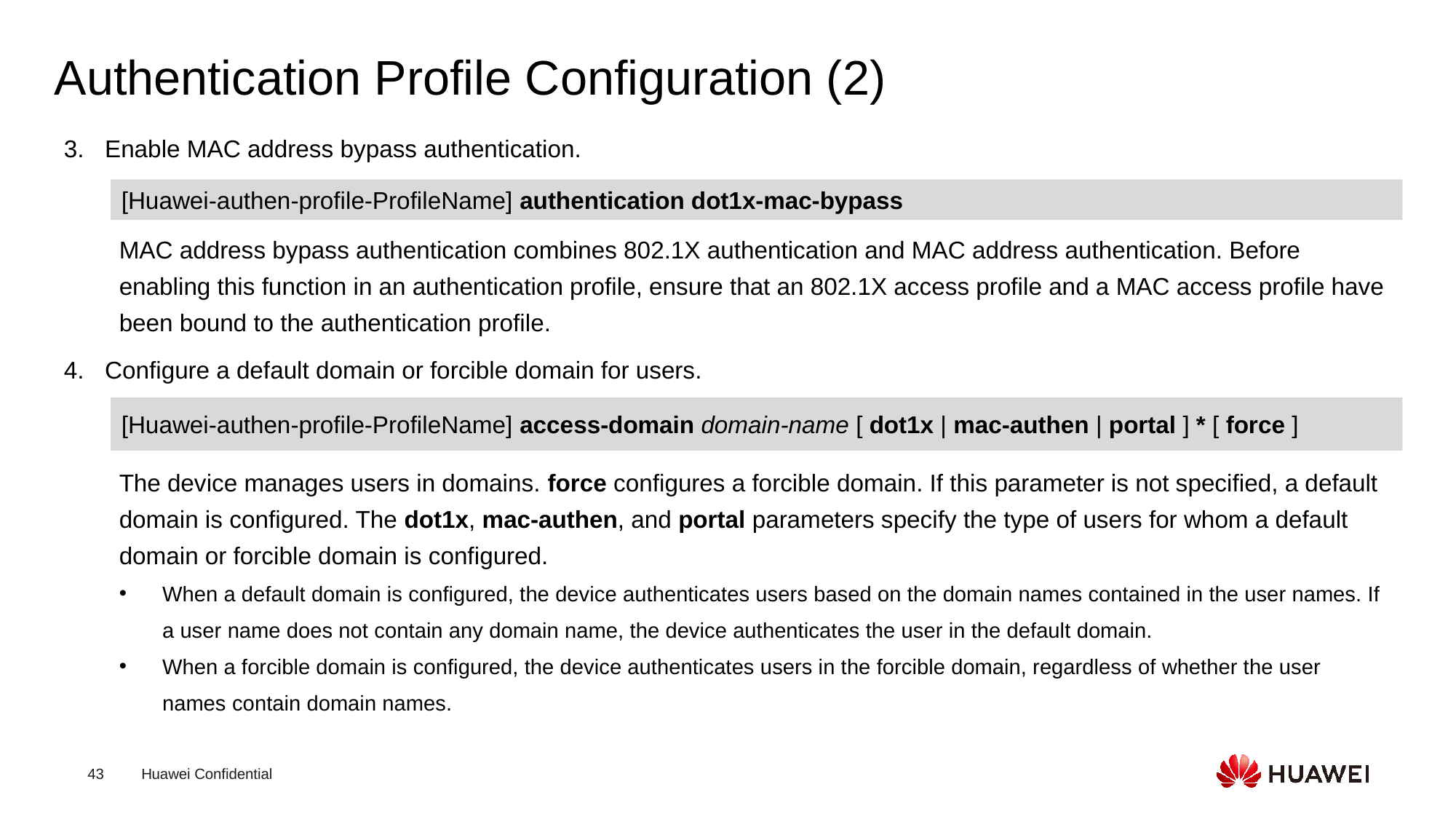

# Authentication Profile Configuration (2)
Enable MAC address bypass authentication.
[Huawei-authen-profile-ProfileName] authentication dot1x-mac-bypass
MAC address bypass authentication combines 802.1X authentication and MAC address authentication. Before enabling this function in an authentication profile, ensure that an 802.1X access profile and a MAC access profile have been bound to the authentication profile.
Configure a default domain or forcible domain for users.
[Huawei-authen-profile-ProfileName] access-domain domain-name [ dot1x | mac-authen | portal ] * [ force ]
The device manages users in domains. force configures a forcible domain. If this parameter is not specified, a default domain is configured. The dot1x, mac-authen, and portal parameters specify the type of users for whom a default domain or forcible domain is configured.
When a default domain is configured, the device authenticates users based on the domain names contained in the user names. If a user name does not contain any domain name, the device authenticates the user in the default domain.
When a forcible domain is configured, the device authenticates users in the forcible domain, regardless of whether the user names contain domain names.